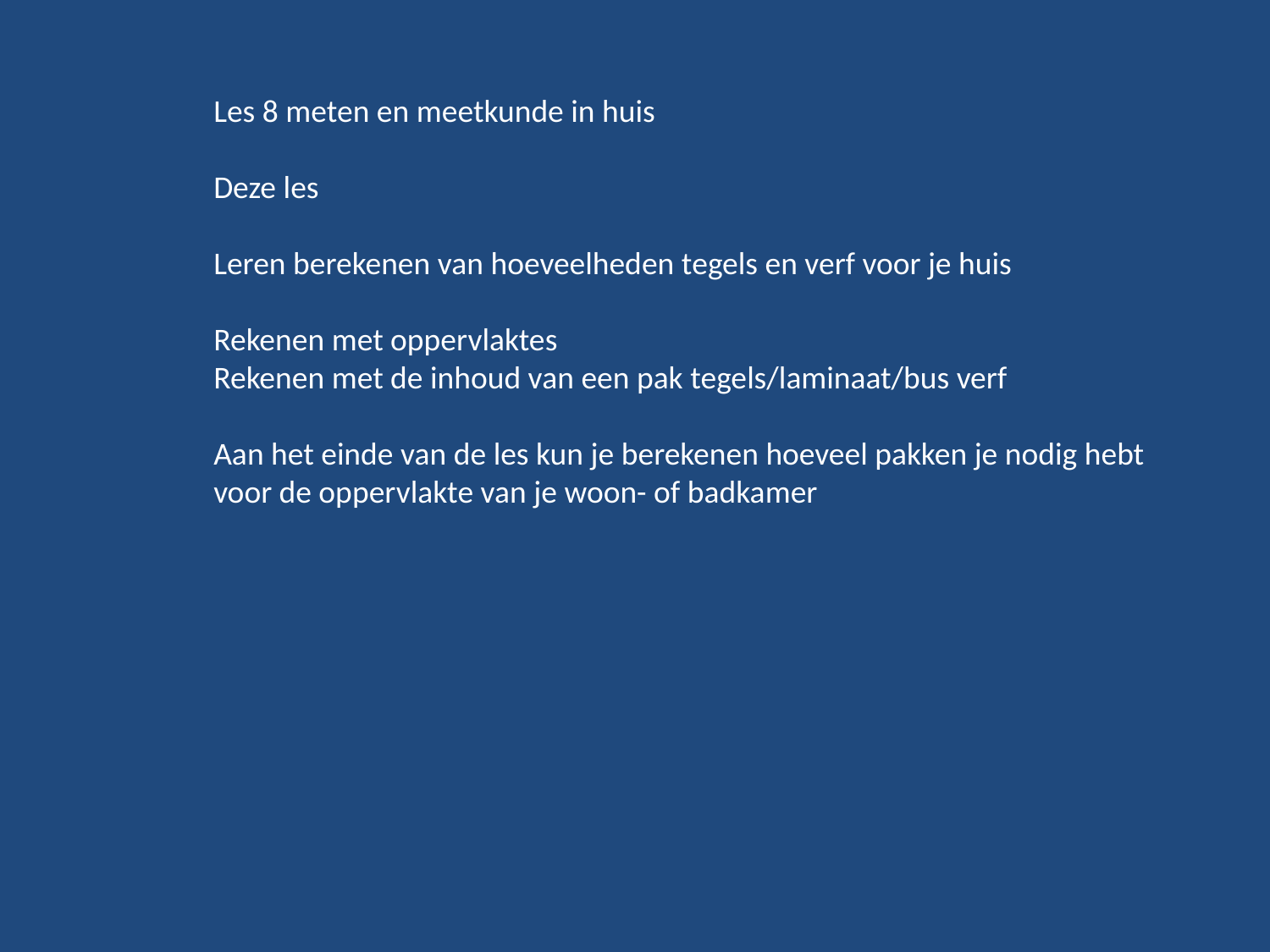

Les 8 meten en meetkunde in huis

Deze les

Leren berekenen van hoeveelheden tegels en verf voor je huis

Rekenen met oppervlaktes
Rekenen met de inhoud van een pak tegels/laminaat/bus verf

Aan het einde van de les kun je berekenen hoeveel pakken je nodig hebt voor de oppervlakte van je woon- of badkamer